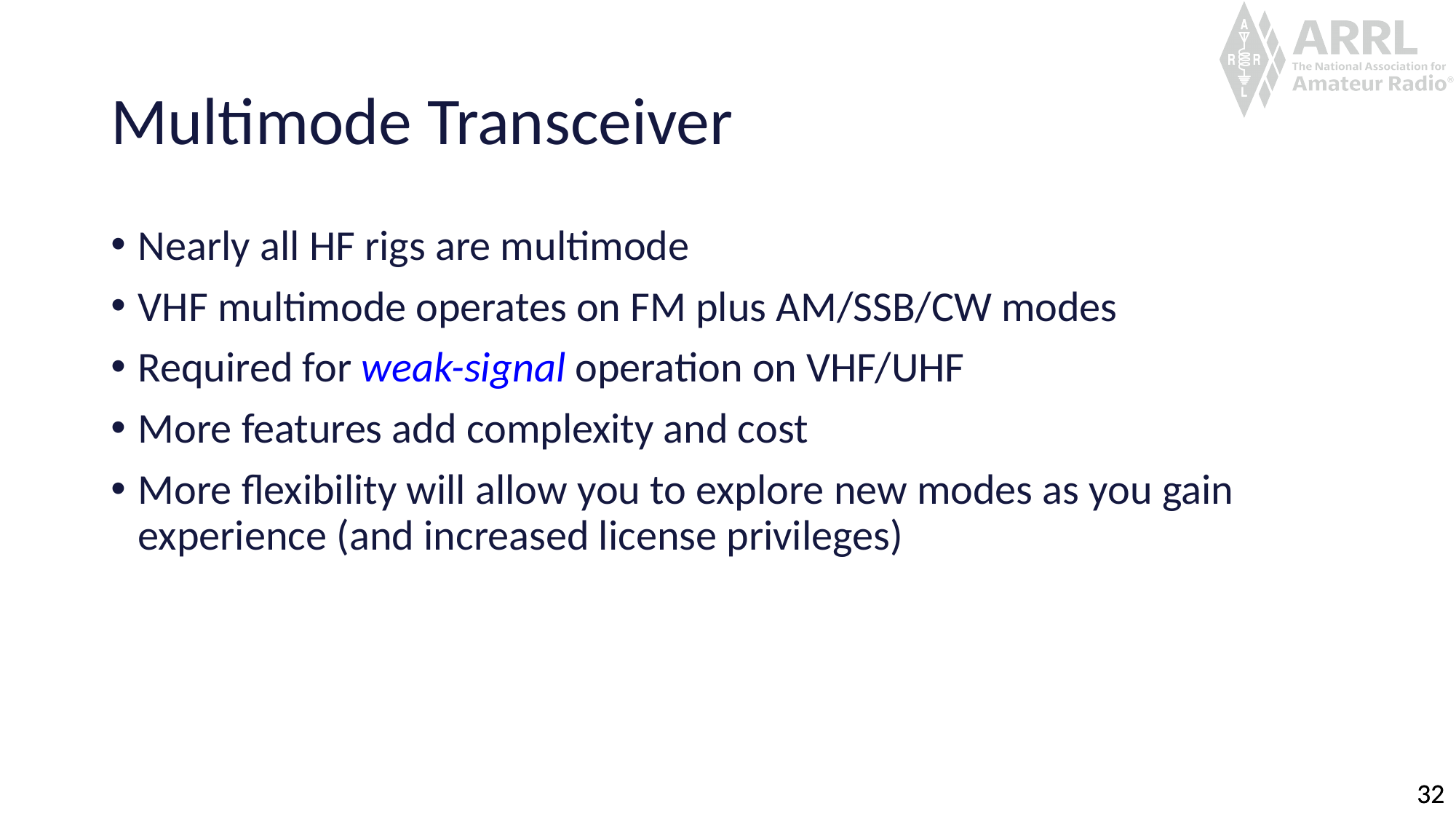

# Multimode Transceiver
Nearly all HF rigs are multimode
VHF multimode operates on FM plus AM/SSB/CW modes
Required for weak-signal operation on VHF/UHF
More features add complexity and cost
More flexibility will allow you to explore new modes as you gain experience (and increased license privileges)